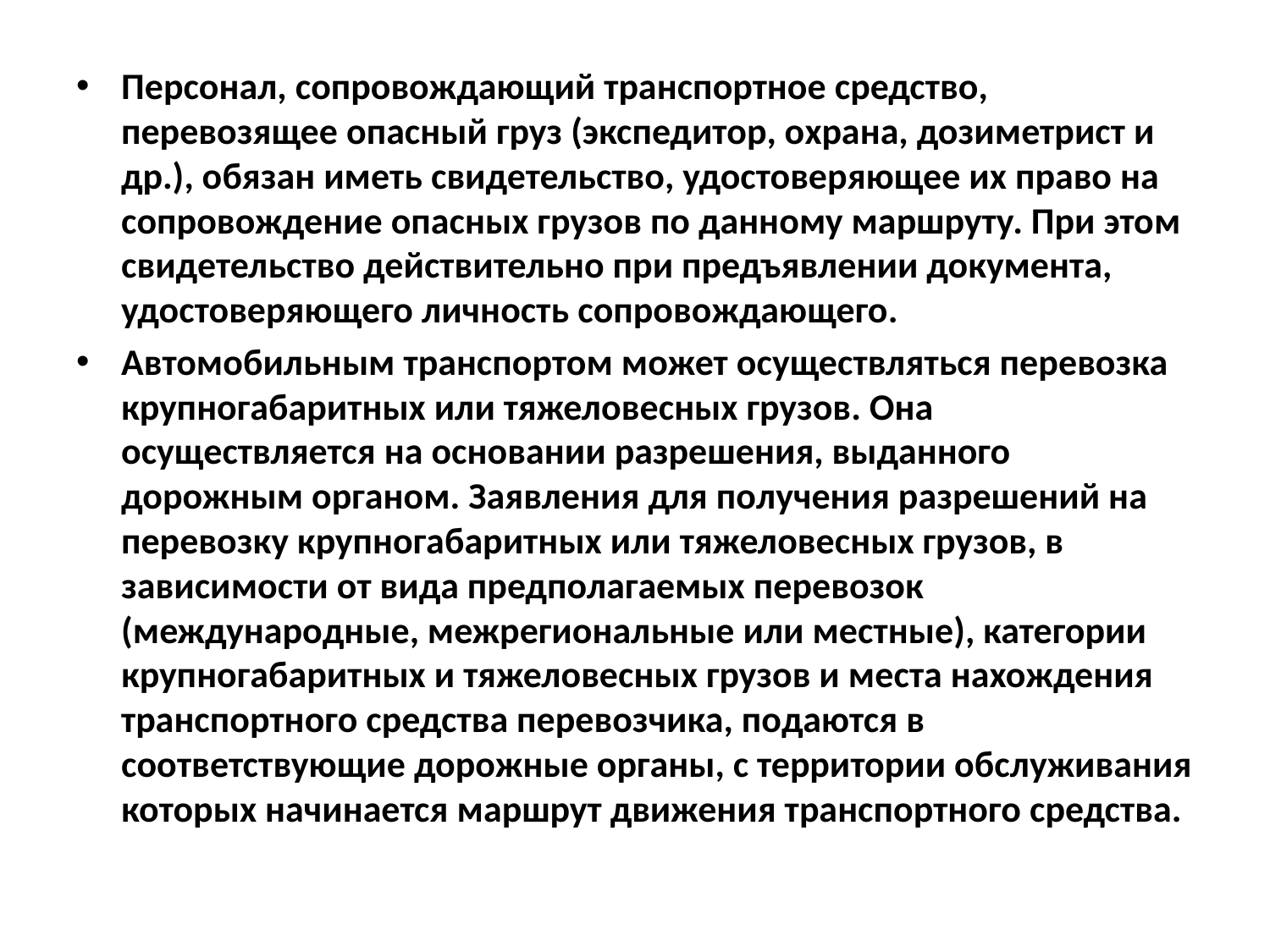

Персонал, сопровождающий транспортное средство, перевозящее опасный груз (экспедитор, охрана, дозиметрист и др.), обязан иметь свидетельство, удостоверяющее их право на сопровождение опасных грузов по данному маршруту. При этом свидетельство действительно при предъявлении документа, удостоверяющего личность сопровождающего.
Автомобильным транспортом может осуществляться перевозка крупногабаритных или тяжеловесных грузов. Она осуществляется на основании разрешения, выданного дорожным органом. Заявления для получения разрешений на перевозку крупногабаритных или тяжеловесных грузов, в зависимости от вида предполагаемых перевозок (международные, межрегиональные или местные), категории крупногабаритных и тяжеловесных грузов и места нахождения транспортного средства перевозчика, подаются в соответствующие дорожные органы, с территории обслуживания которых начинается маршрут движения транспортного средства.